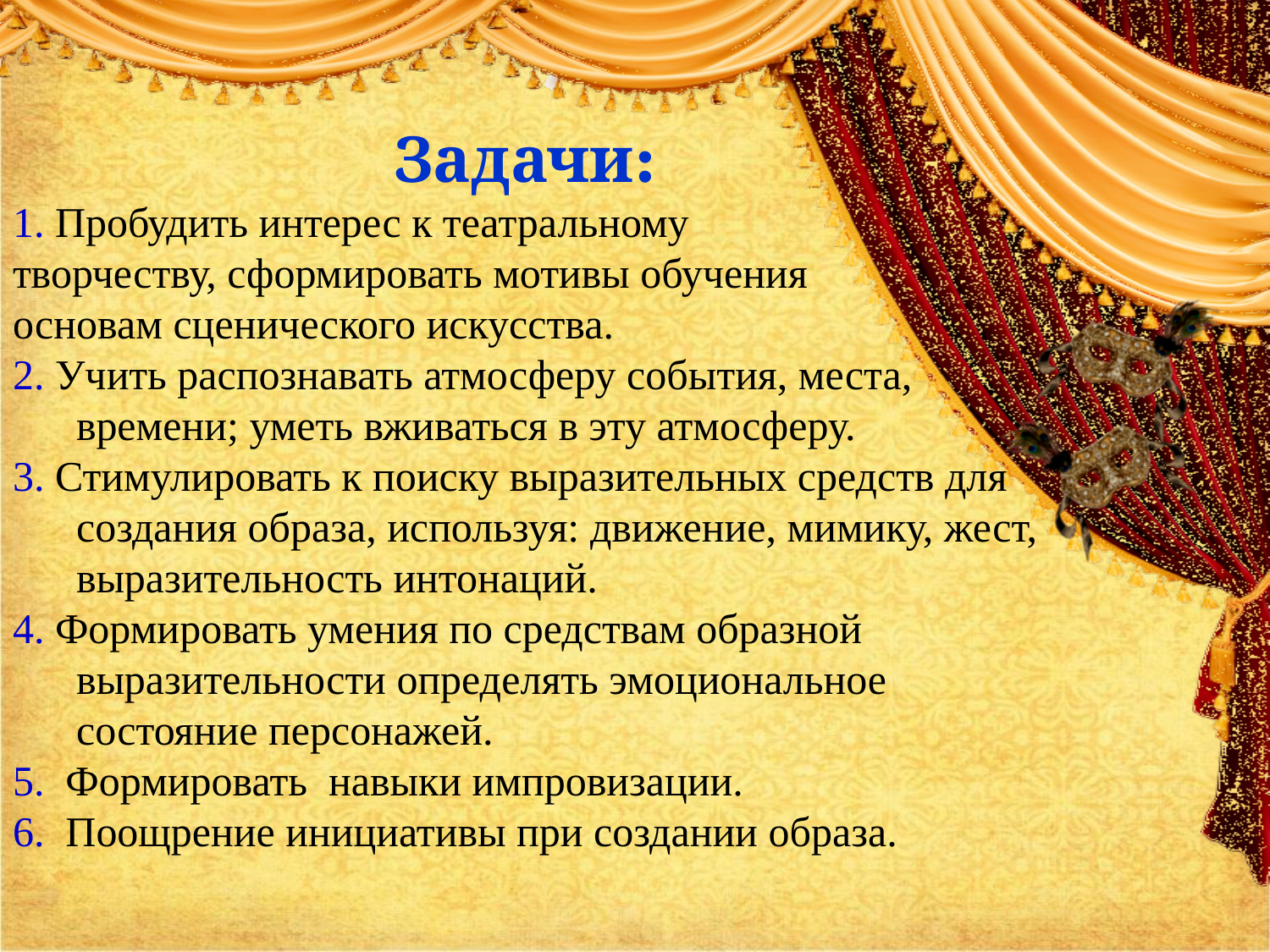

Задачи:
1. Пробудить интерес к театральному
творчеству, сформировать мотивы обучения
основам сценического искусства.
2. Учить распознавать атмосферу события, места, времени; уметь вживаться в эту атмосферу.
3. Стимулировать к поиску выразительных средств для создания образа, используя: движение, мимику, жест, выразительность интонаций.
4. Формировать умения по средствам образной выразительности определять эмоциональное состояние персонажей.
5.  Формировать  навыки импровизации.
6.  Поощрение инициативы при создании образа.